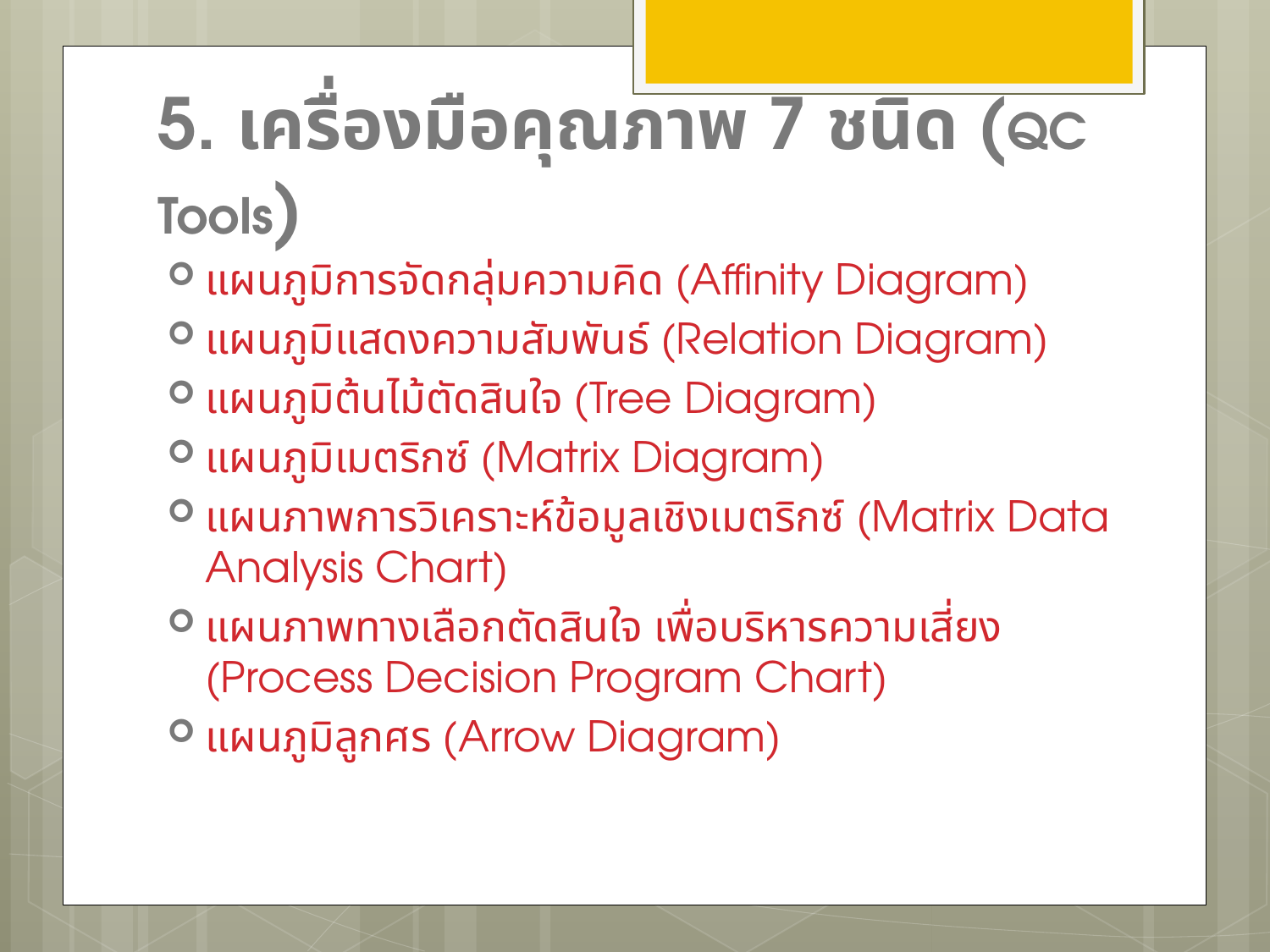

# 5. เครื่องมือคุณภาพ 7 ชนิด (QC Tools)
แผนภูมิการจัดกลุ่มความคิด (Affinity Diagram)
แผนภูมิแสดงความสัมพันธ์ (Relation Diagram)
แผนภูมิต้นไม้ตัดสินใจ (Tree Diagram)
แผนภูมิเมตริกซ์ (Matrix Diagram)
แผนภาพการวิเคราะห์ข้อมูลเชิงเมตริกซ์ (Matrix Data Analysis Chart)
แผนภาพทางเลือกตัดสินใจ เพื่อบริหารความเสี่ยง (Process Decision Program Chart)
แผนภูมิลูกศร (Arrow Diagram)